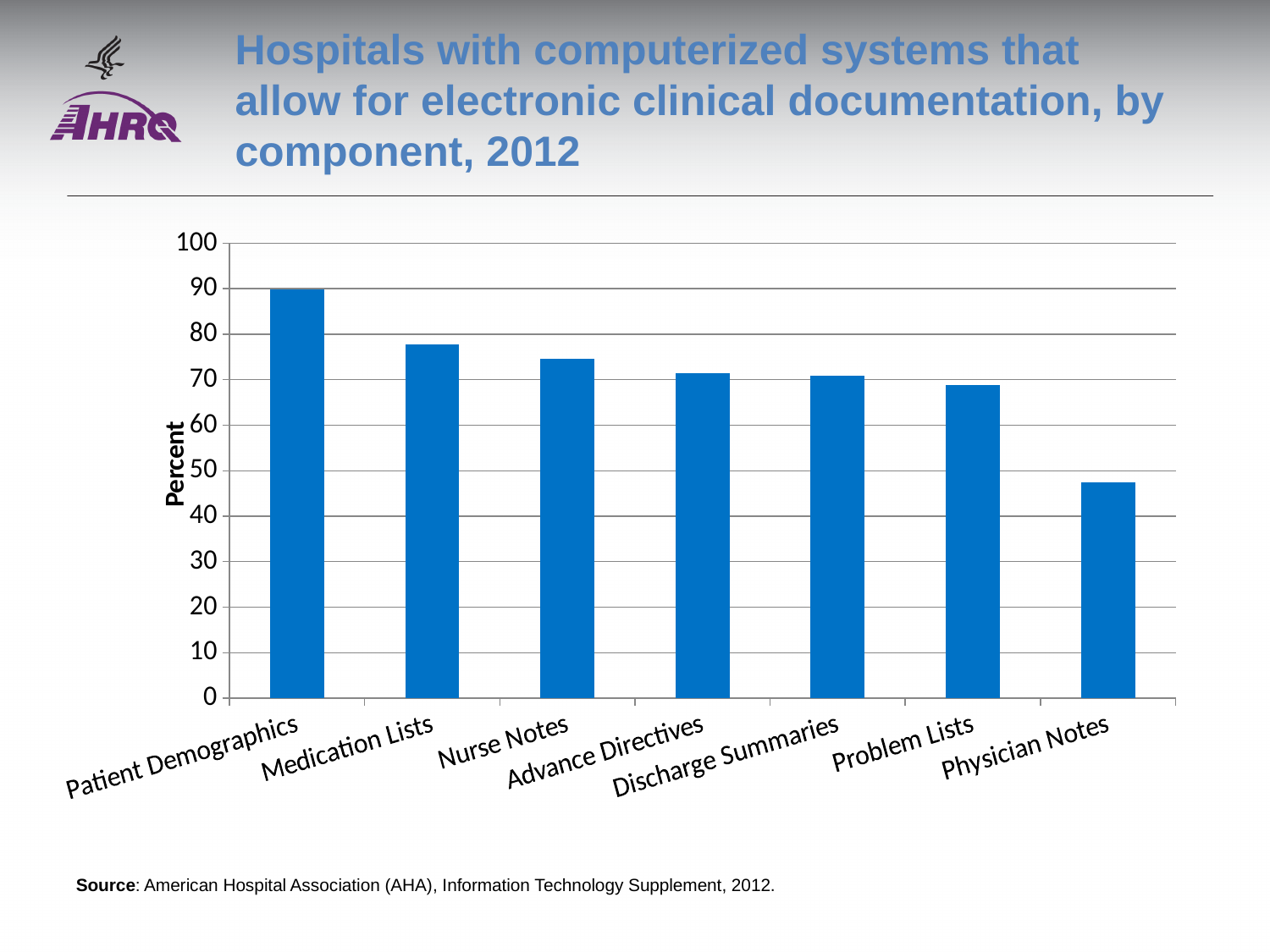

# Hospitals with computerized systems that allow for electronic clinical documentation, by component, 2012

### Chart

| Category | Series 1 |
|---|---|
| Patient Demographics | 89.9 |
| Medication Lists | 77.7 |
| Nurse Notes | 74.6 |
| Advance Directives | 71.5 |
| Discharge Summaries | 70.9 |
| Problem Lists | 68.9 |
| Physician Notes | 47.5 |
Source: American Hospital Association (AHA), Information Technology Supplement, 2012.